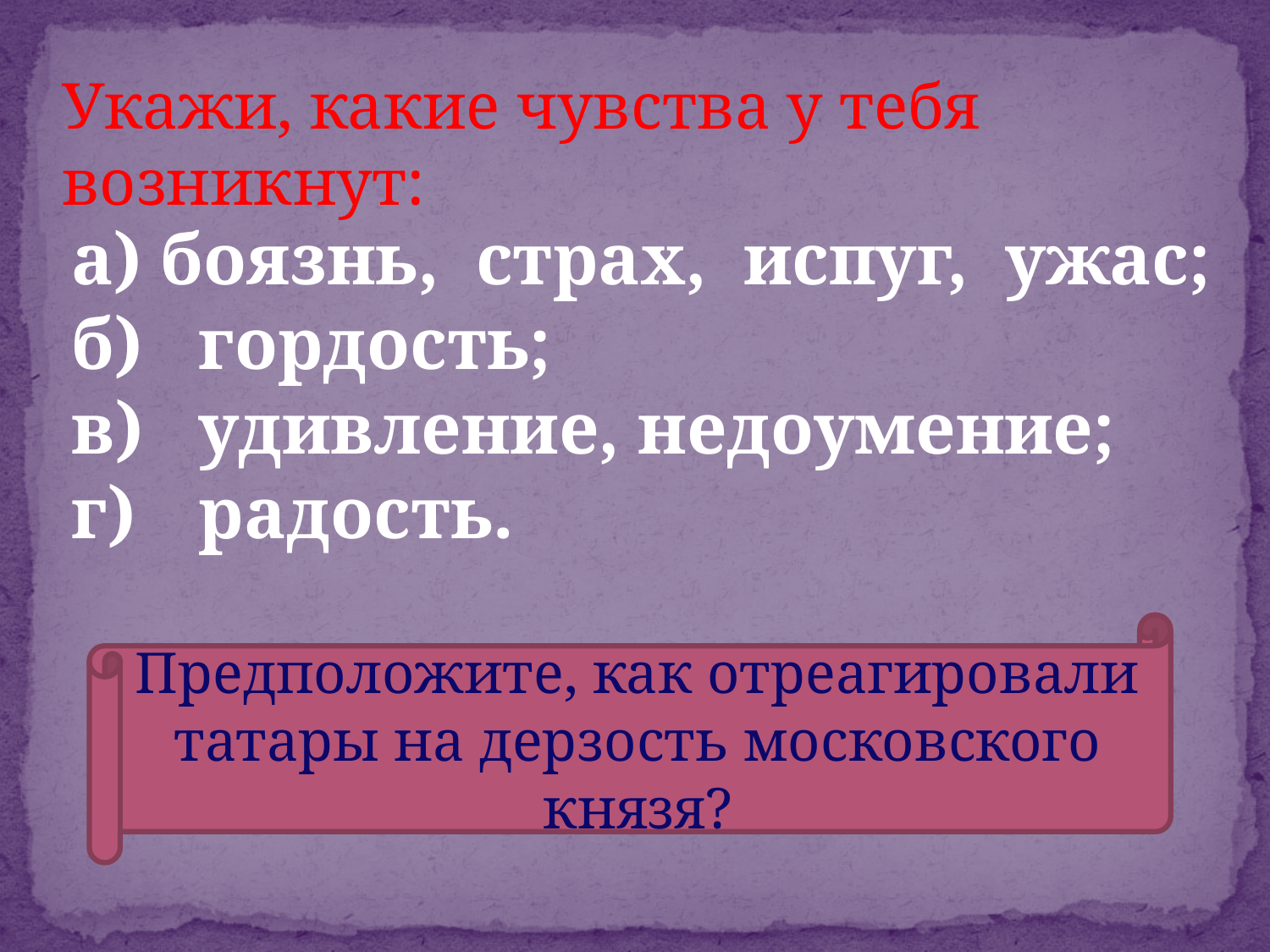

Укажи, какие чувства у тебя возникнут:
а) боязнь,  страх,  испуг,  ужас;
б)	гордость;
в)	удивление, недоумение;
г)	радость.
Предположите, как отреагировали татары на дерзость московского князя?